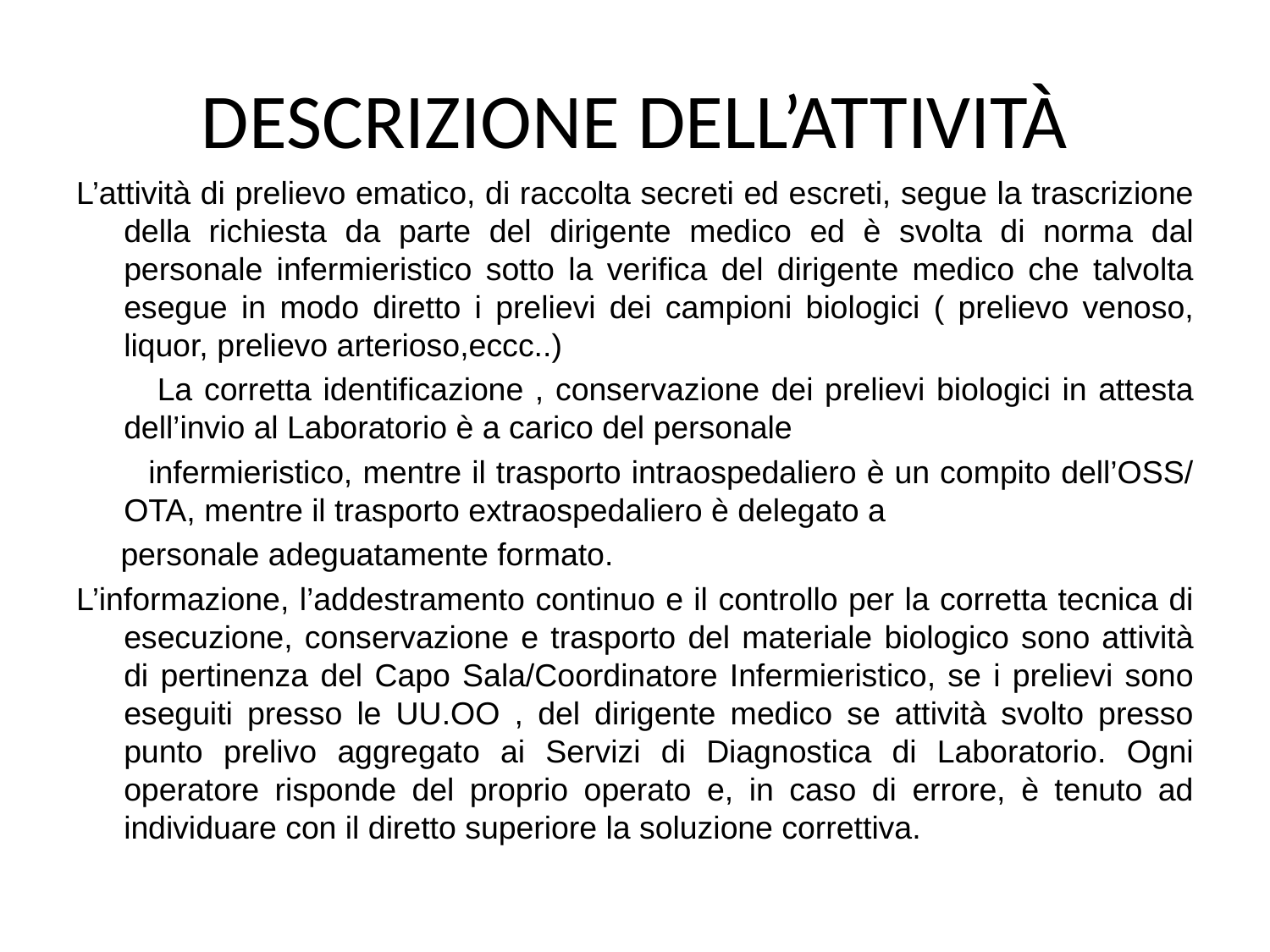

# DESCRIZIONE DELL’ATTIVITÀ
L’attività di prelievo ematico, di raccolta secreti ed escreti, segue la trascrizione della richiesta da parte del dirigente medico ed è svolta di norma dal personale infermieristico sotto la verifica del dirigente medico che talvolta esegue in modo diretto i prelievi dei campioni biologici ( prelievo venoso, liquor, prelievo arterioso,eccc..)
       La corretta identificazione , conservazione dei prelievi biologici in attesta dell’invio al Laboratorio è a carico del personale
       infermieristico, mentre il trasporto intraospedaliero è un compito dell’OSS/ OTA, mentre il trasporto extraospedaliero è delegato a
     personale adeguatamente formato.
L’informazione, l’addestramento continuo e il controllo per la corretta tecnica di esecuzione, conservazione e trasporto del materiale biologico sono attività di pertinenza del Capo Sala/Coordinatore Infermieristico, se i prelievi sono eseguiti presso le UU.OO , del dirigente medico se attività svolto presso punto prelivo aggregato ai Servizi di Diagnostica di Laboratorio. Ogni operatore risponde del proprio operato e, in caso di errore, è tenuto ad individuare con il diretto superiore la soluzione correttiva.